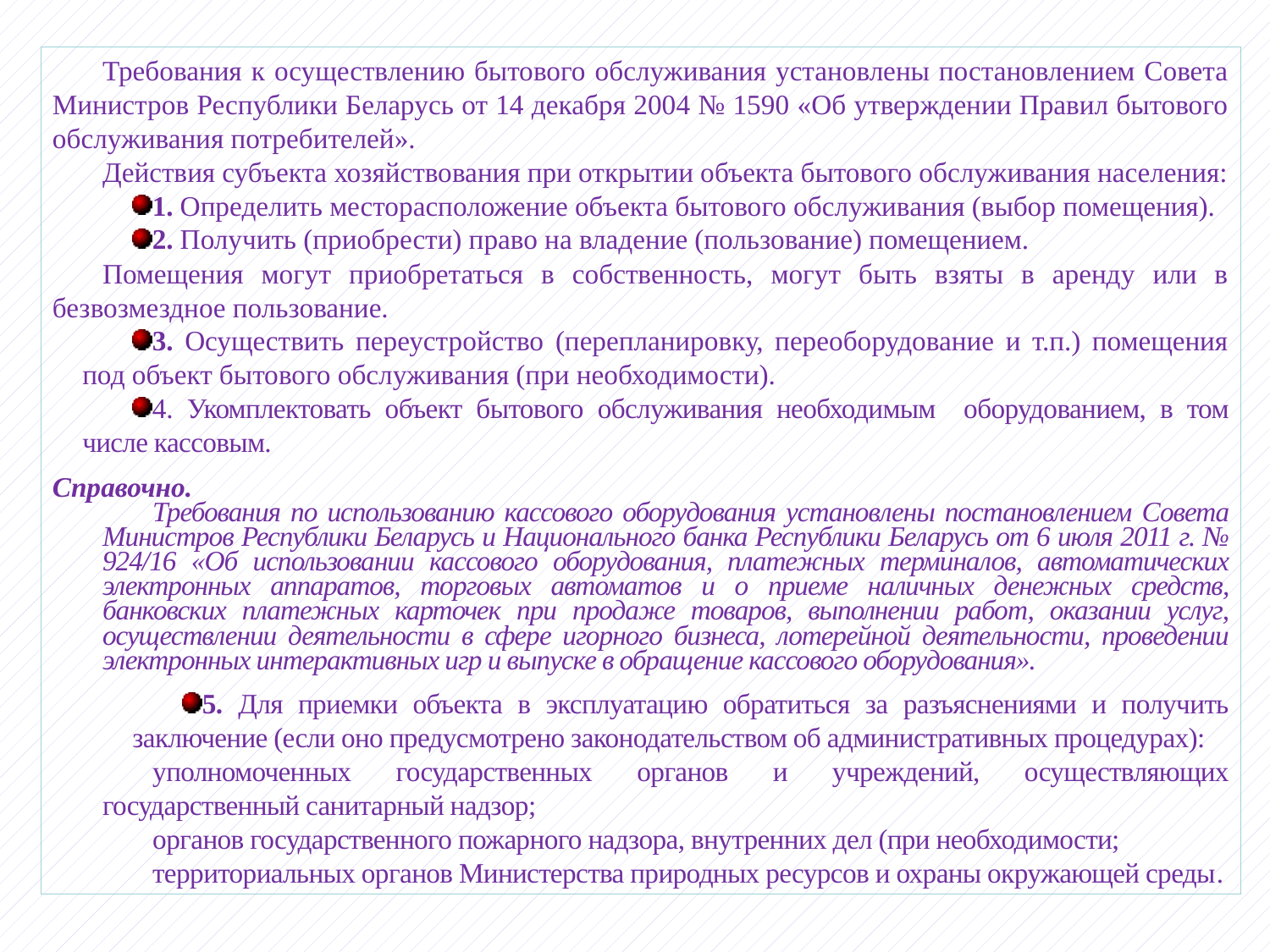

Требования к осуществлению бытового обслуживания установлены постановлением Совета Министров Республики Беларусь от 14 декабря 2004 № 1590 «Об утверждении Правил бытового обслуживания потребителей».
Действия субъекта хозяйствования при открытии объекта бытового обслуживания населения:
1. Определить месторасположение объекта бытового обслуживания (выбор помещения).
2. Получить (приобрести) право на владение (пользование) помещением.
Помещения могут приобретаться в собственность, могут быть взяты в аренду или в безвозмездное пользование.
3. Осуществить переустройство (перепланировку, переоборудование и т.п.) помещения под объект бытового обслуживания (при необходимости).
4. Укомплектовать объект бытового обслуживания необходимым  оборудованием, в том числе кассовым.
Справочно.
Требования по использованию кассового оборудования установлены постановлением Совета Министров Республики Беларусь и Национального банка Республики Беларусь от 6 июля 2011 г. № 924/16 «Об использовании кассового оборудования, платежных терминалов, автоматических электронных аппаратов, торговых автоматов и о приеме наличных денежных средств, банковских платежных карточек при продаже товаров, выполнении работ, оказании услуг, осуществлении деятельности в сфере игорного бизнеса, лотерейной деятельности, проведении электронных интерактивных игр и выпуске в обращение кассового оборудования».
5. Для приемки объекта в эксплуатацию обратиться за разъяснениями и получить заключение (если оно предусмотрено законодательством об административных процедурах):
уполномоченных государственных органов и учреждений, осуществляющих государственный санитарный надзор;
органов государственного пожарного надзора, внутренних дел (при необходимости;
территориальных органов Министерства природных ресурсов и охраны окружающей среды.